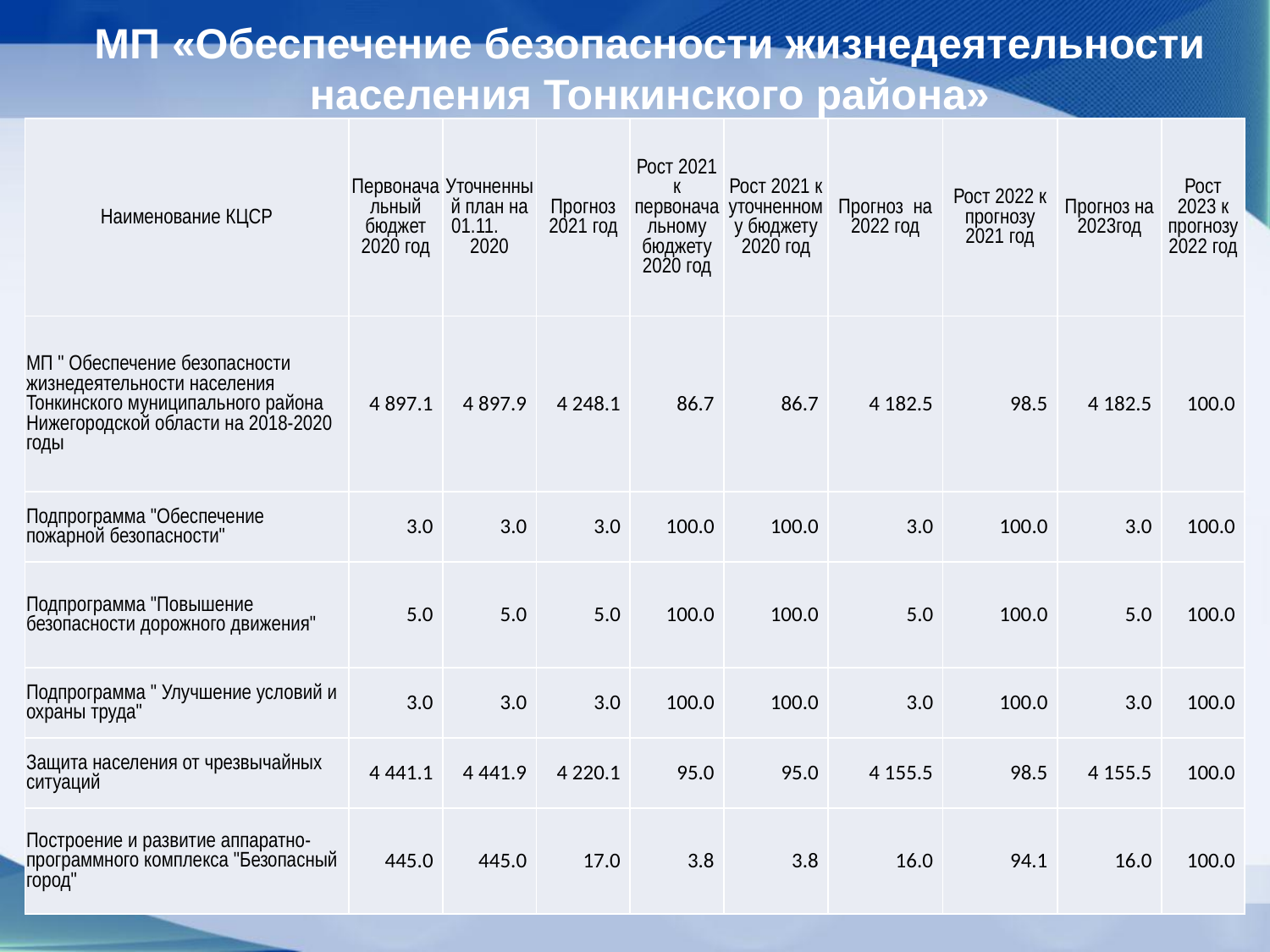

МП «Обеспечение безопасности жизнедеятельности населения Тонкинского района»
| Наименование КЦСР | Первоначальный бюджет 2020 год | Уточненный план на 01.11. 2020 | Прогноз 2021 год | Рост 2021 к первоначальному бюджету 2020 год | Рост 2021 к уточненному бюджету 2020 год | Прогноз на 2022 год | Рост 2022 к прогнозу 2021 год | Прогноз на 2023год | Рост 2023 к прогнозу 2022 год |
| --- | --- | --- | --- | --- | --- | --- | --- | --- | --- |
| МП " Обеспечение безопасности жизнедеятельности населения Тонкинского муниципального района Нижегородской области на 2018-2020 годы | 4 897.1 | 4 897.9 | 4 248.1 | 86.7 | 86.7 | 4 182.5 | 98.5 | 4 182.5 | 100.0 |
| Подпрограмма "Обеспечение пожарной безопасности" | 3.0 | 3.0 | 3.0 | 100.0 | 100.0 | 3.0 | 100.0 | 3.0 | 100.0 |
| Подпрограмма "Повышение безопасности дорожного движения" | 5.0 | 5.0 | 5.0 | 100.0 | 100.0 | 5.0 | 100.0 | 5.0 | 100.0 |
| Подпрограмма " Улучшение условий и охраны труда" | 3.0 | 3.0 | 3.0 | 100.0 | 100.0 | 3.0 | 100.0 | 3.0 | 100.0 |
| Защита населения от чрезвычайных ситуаций | 4 441.1 | 4 441.9 | 4 220.1 | 95.0 | 95.0 | 4 155.5 | 98.5 | 4 155.5 | 100.0 |
| Построение и развитие аппаратно-программного комплекса "Безопасный город" | 445.0 | 445.0 | 17.0 | 3.8 | 3.8 | 16.0 | 94.1 | 16.0 | 100.0 |